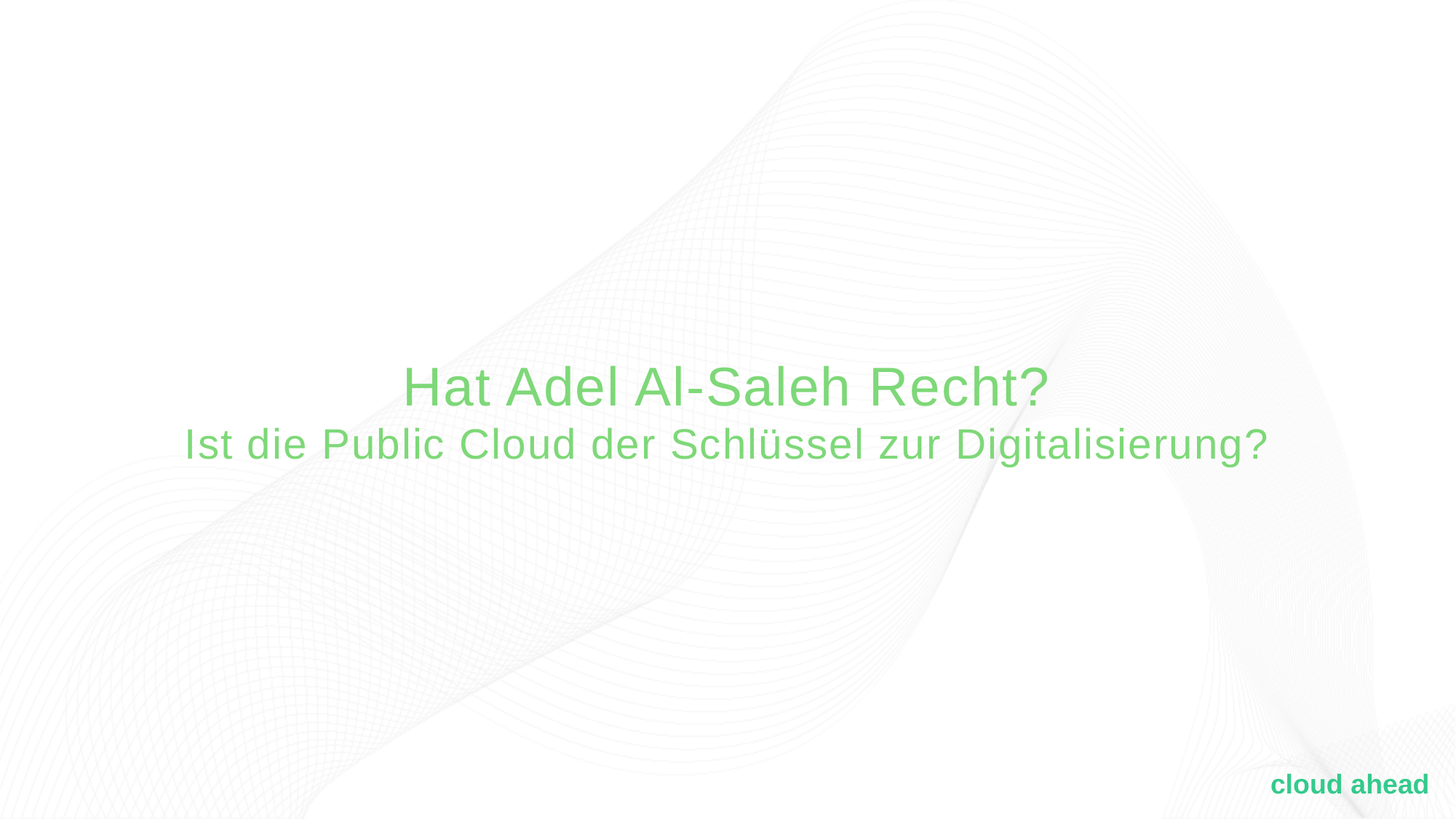

# Hat Adel Al-Saleh Recht? Ist die Public Cloud der Schlüssel zur Digitalisierung?